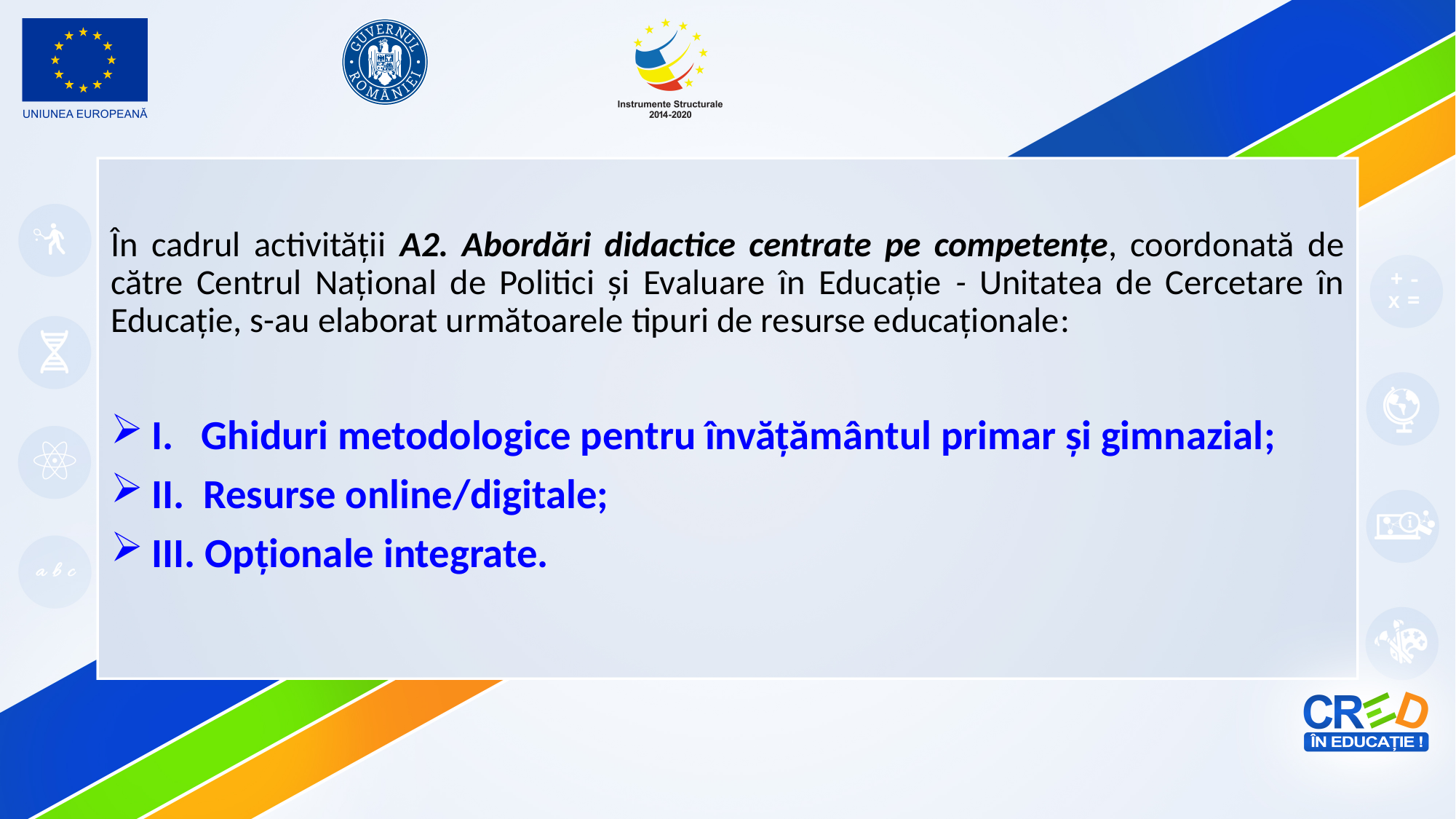

În cadrul activității A2. Abordări didactice centrate pe competențe, coordonată de către Centrul Național de Politici și Evaluare în Educație - Unitatea de Cercetare în Educație, s-au elaborat următoarele tipuri de resurse educaționale:

 I.   Ghiduri metodologice pentru învățământul primar și gimnazial;
 II.  Resurse online/digitale;
 III. Opționale integrate.